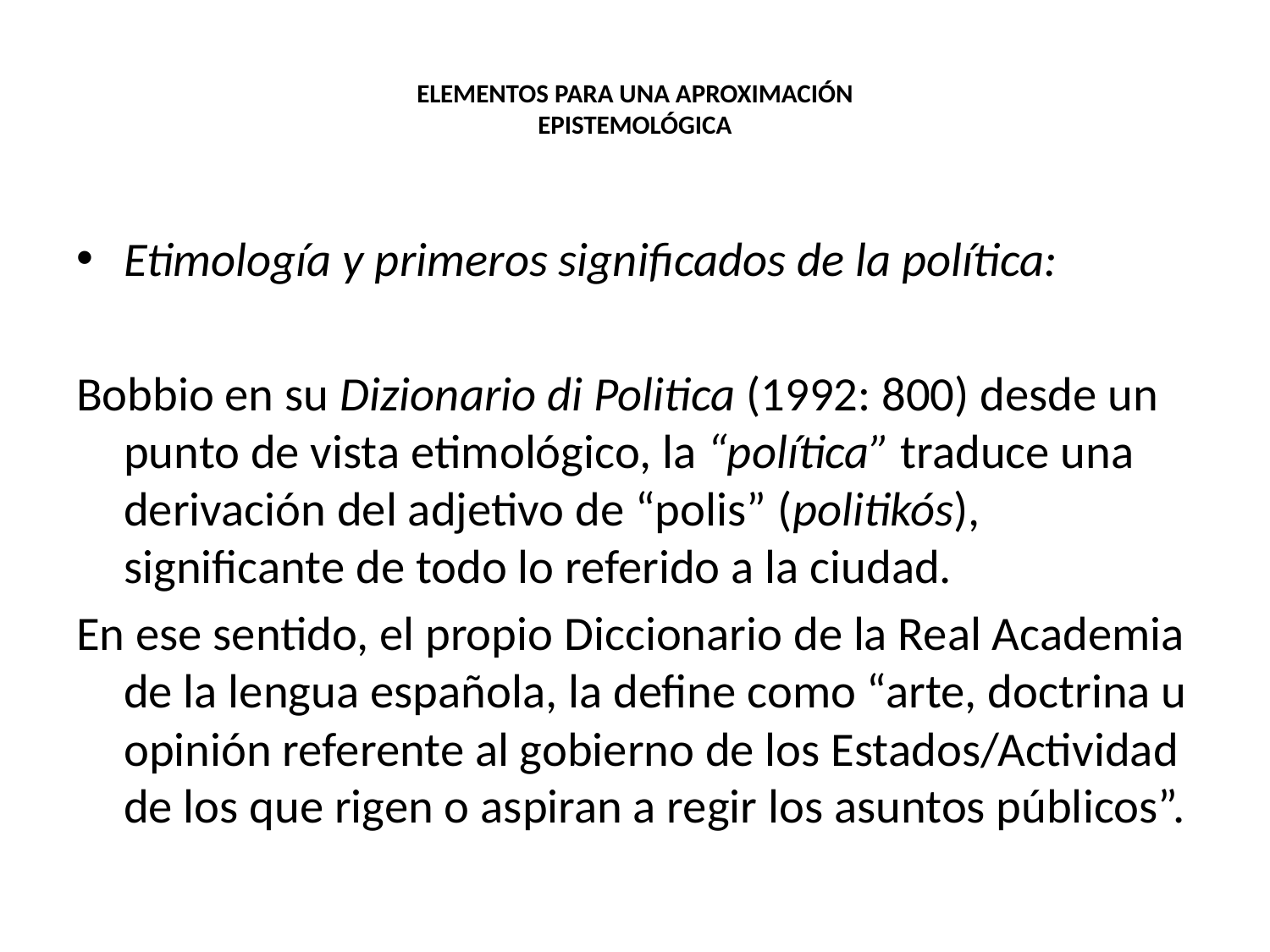

# ELEMENTOS PARA UNA APROXIMACIÓN EPISTEMOLÓGICA
Etimología y primeros significados de la política:

Bobbio en su Dizionario di Politica (1992: 800) desde un punto de vista etimológico, la “política” traduce una derivación del adjetivo de “polis” (politikós), significante de todo lo referido a la ciudad.
En ese sentido, el propio Diccionario de la Real Academia de la lengua española, la define como “arte, doctrina u opinión referente al gobierno de los Estados/Actividad de los que rigen o aspiran a regir los asuntos públicos”.